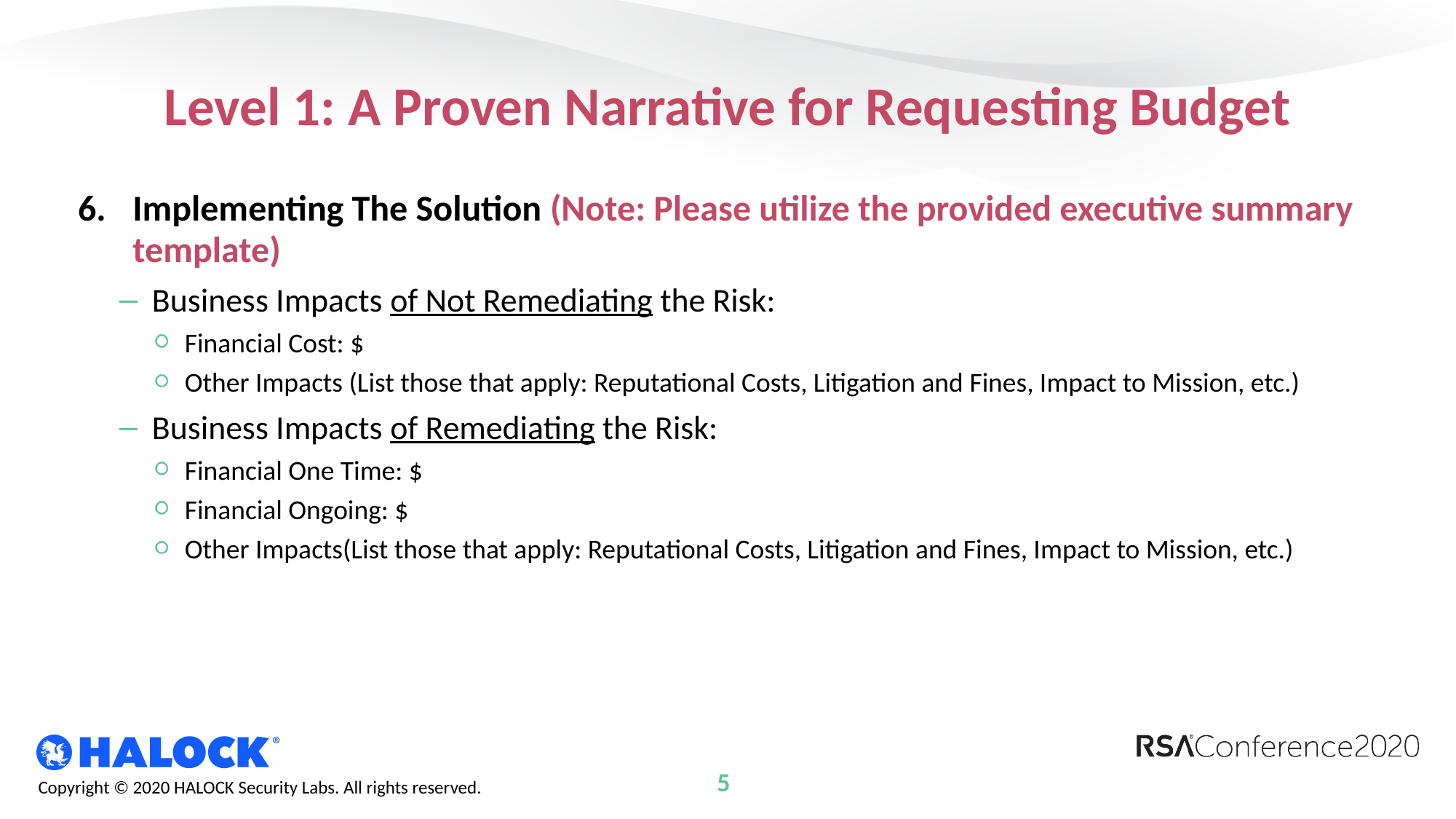

# Level 1: A Proven Narrative for Requesting Budget
Implementing The Solution (Note: Please utilize the provided executive summary template)
Business Impacts of Not Remediating the Risk:
Financial Cost: $
Other Impacts (List those that apply: Reputational Costs, Litigation and Fines, Impact to Mission, etc.)
Business Impacts of Remediating the Risk:
Financial One Time: $
Financial Ongoing: $
Other Impacts(List those that apply: Reputational Costs, Litigation and Fines, Impact to Mission, etc.)

5